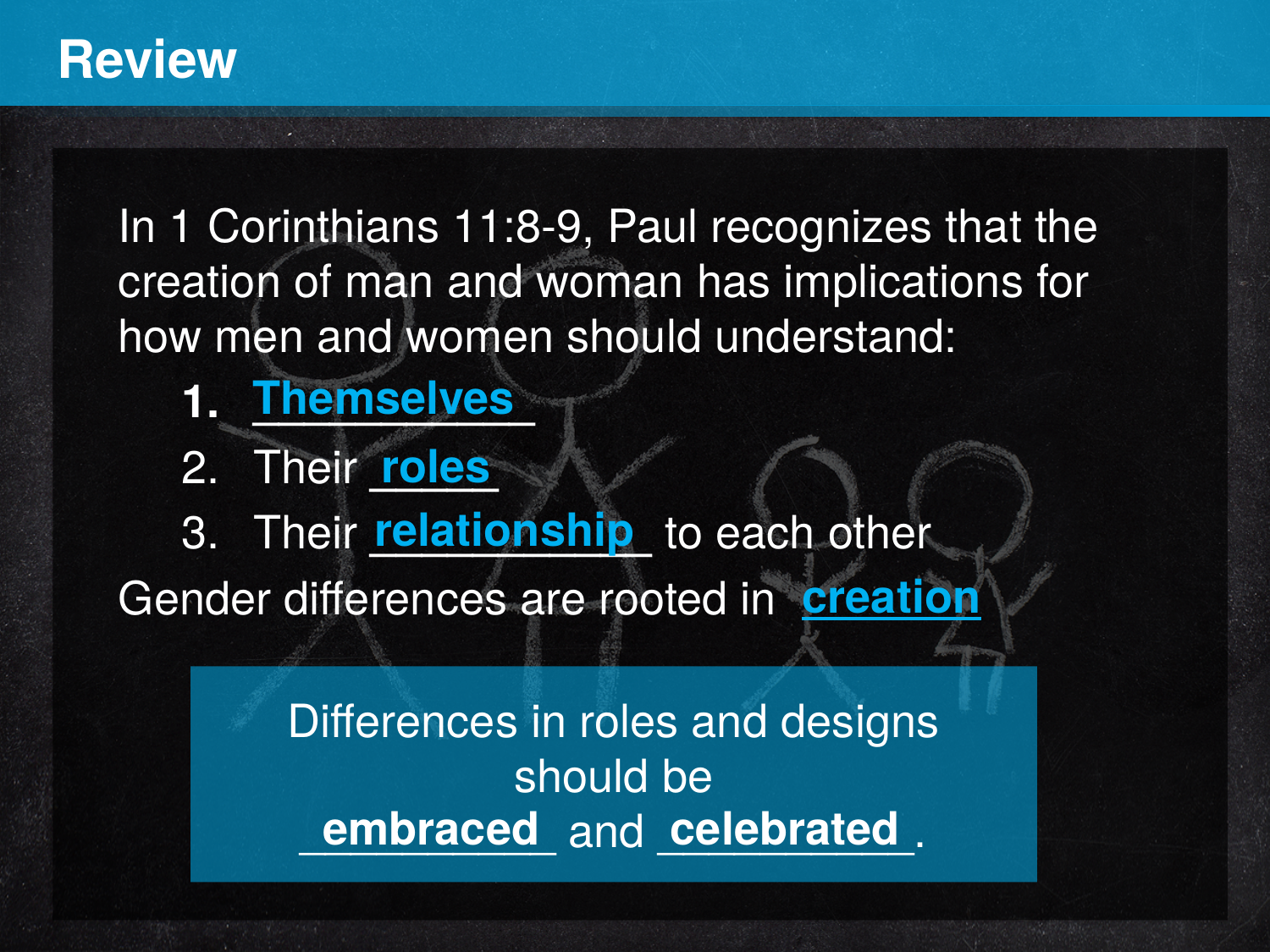

Review

In 1 Corinthians 11:8-9, Paul recognizes that the creation of man and woman has implications for how men and women should understand:
___________
Their _____
Their ___________ to each other
Gender differences are rooted in
Themselves
roles
relationship
creation
Differences in roles and designs should be
__________ and __________.
embraced
celebrated